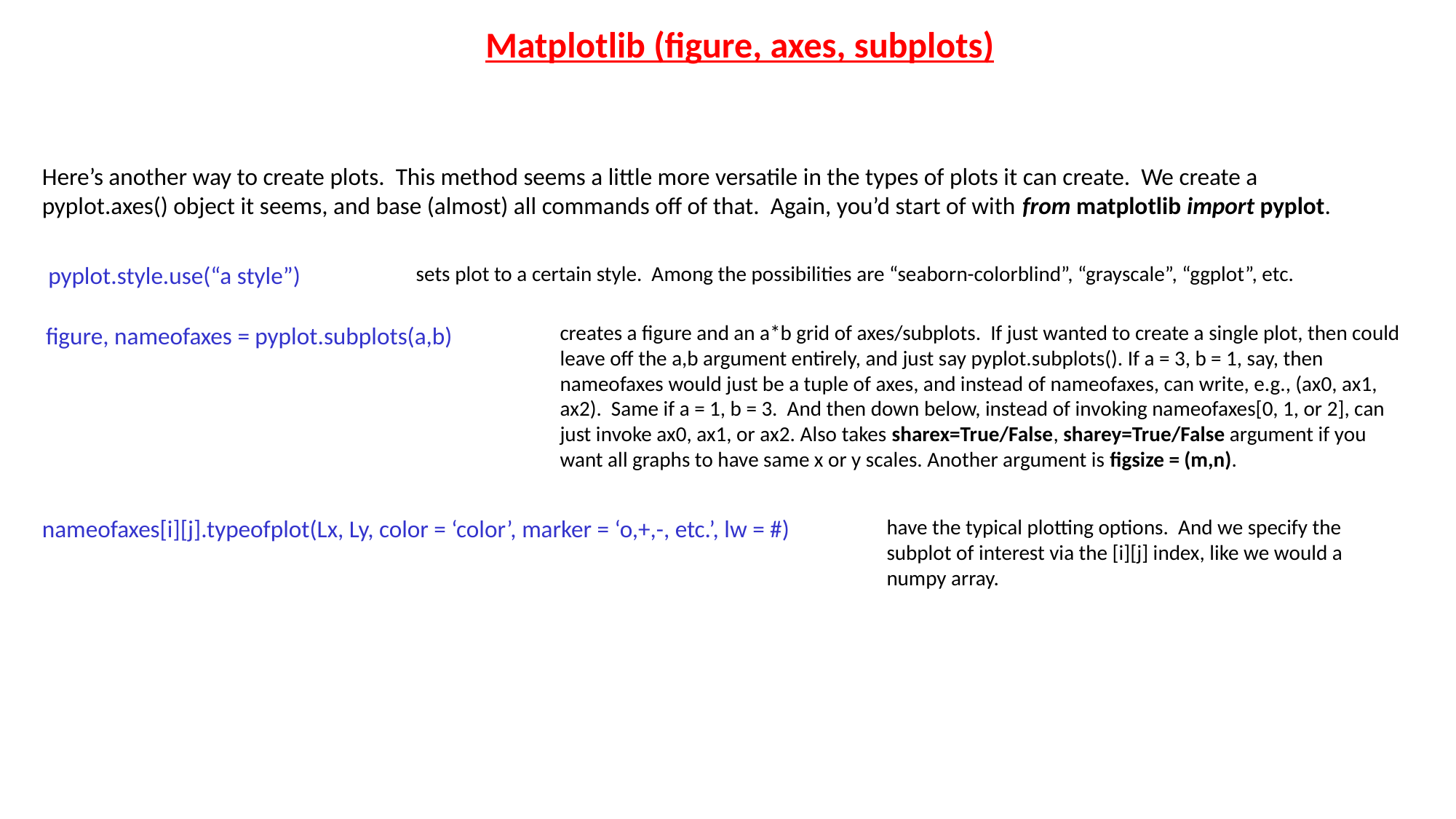

Matplotlib (figure, axes, subplots)
Here’s another way to create plots.  This method seems a little more versatile in the types of plots it can create.  We create a pyplot.axes() object it seems, and base (almost) all commands off of that.  Again, you’d start of with from matplotlib import pyplot.
pyplot.style.use(“a style”)
sets plot to a certain style.  Among the possibilities are “seaborn-colorblind”, “grayscale”, “ggplot”, etc.
creates a figure and an a*b grid of axes/subplots.  If just wanted to create a single plot, then could leave off the a,b argument entirely, and just say pyplot.subplots(). If a = 3, b = 1, say, then nameofaxes would just be a tuple of axes, and instead of nameofaxes, can write, e.g., (ax0, ax1, ax2).  Same if a = 1, b = 3.  And then down below, instead of invoking nameofaxes[0, 1, or 2], can just invoke ax0, ax1, or ax2. Also takes sharex=True/False, sharey=True/False argument if you want all graphs to have same x or y scales. Another argument is figsize = (m,n).
figure, nameofaxes = pyplot.subplots(a,b)
nameofaxes[i][j].typeofplot(Lx, Ly, color = ‘color’, marker = ‘o,+,-, etc.’, lw = #)
have the typical plotting options.  And we specify the subplot of interest via the [i][j] index, like we would a numpy array.